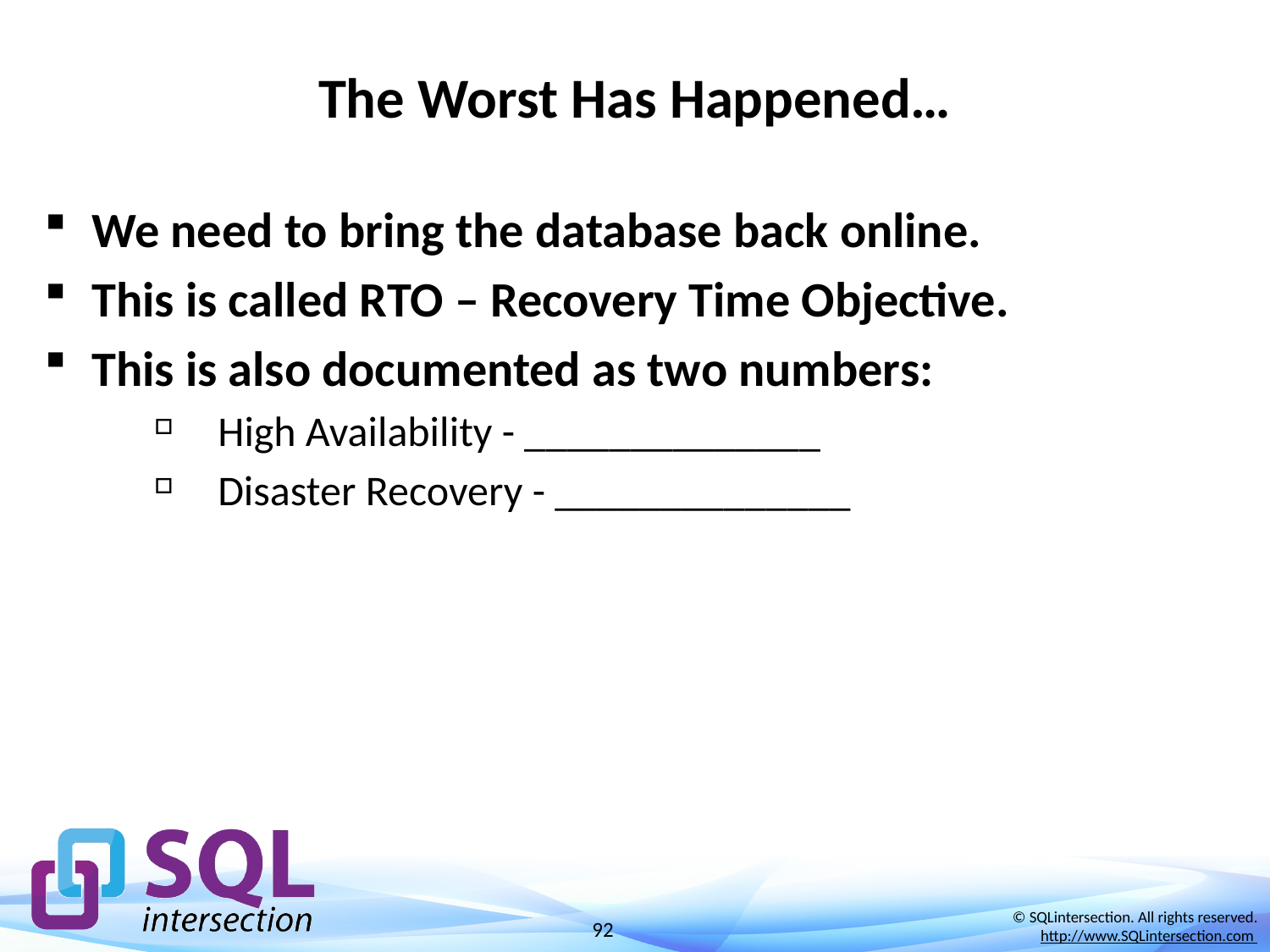

# The Worst Has Happened…
We need to bring the database back online.
This is called RTO – Recovery Time Objective.
This is also documented as two numbers:
High Availability - ______________
Disaster Recovery - ______________